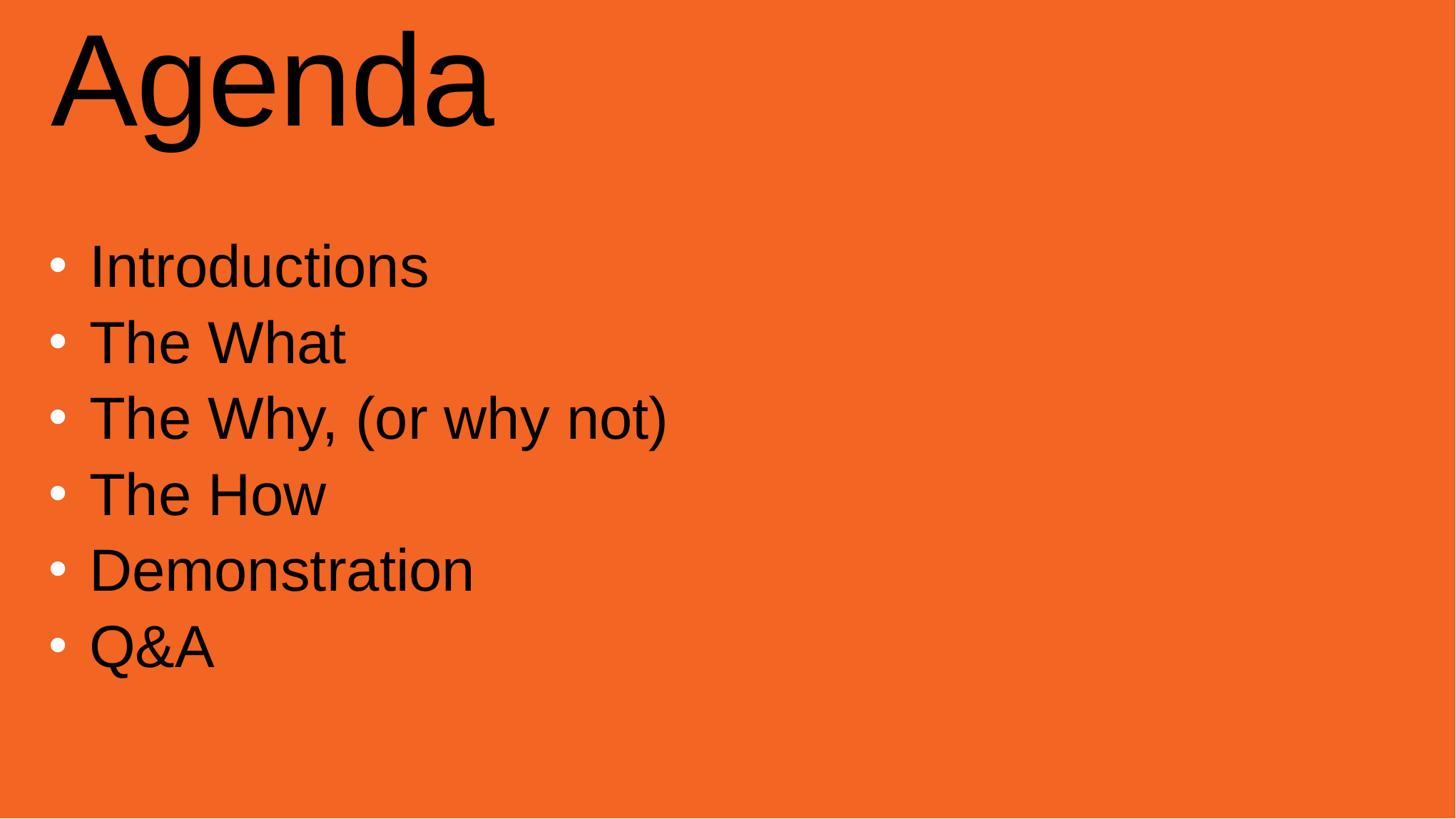

# Agenda

Introductions
The What
The Why, (or why not)
The How
Demonstration
Q&A